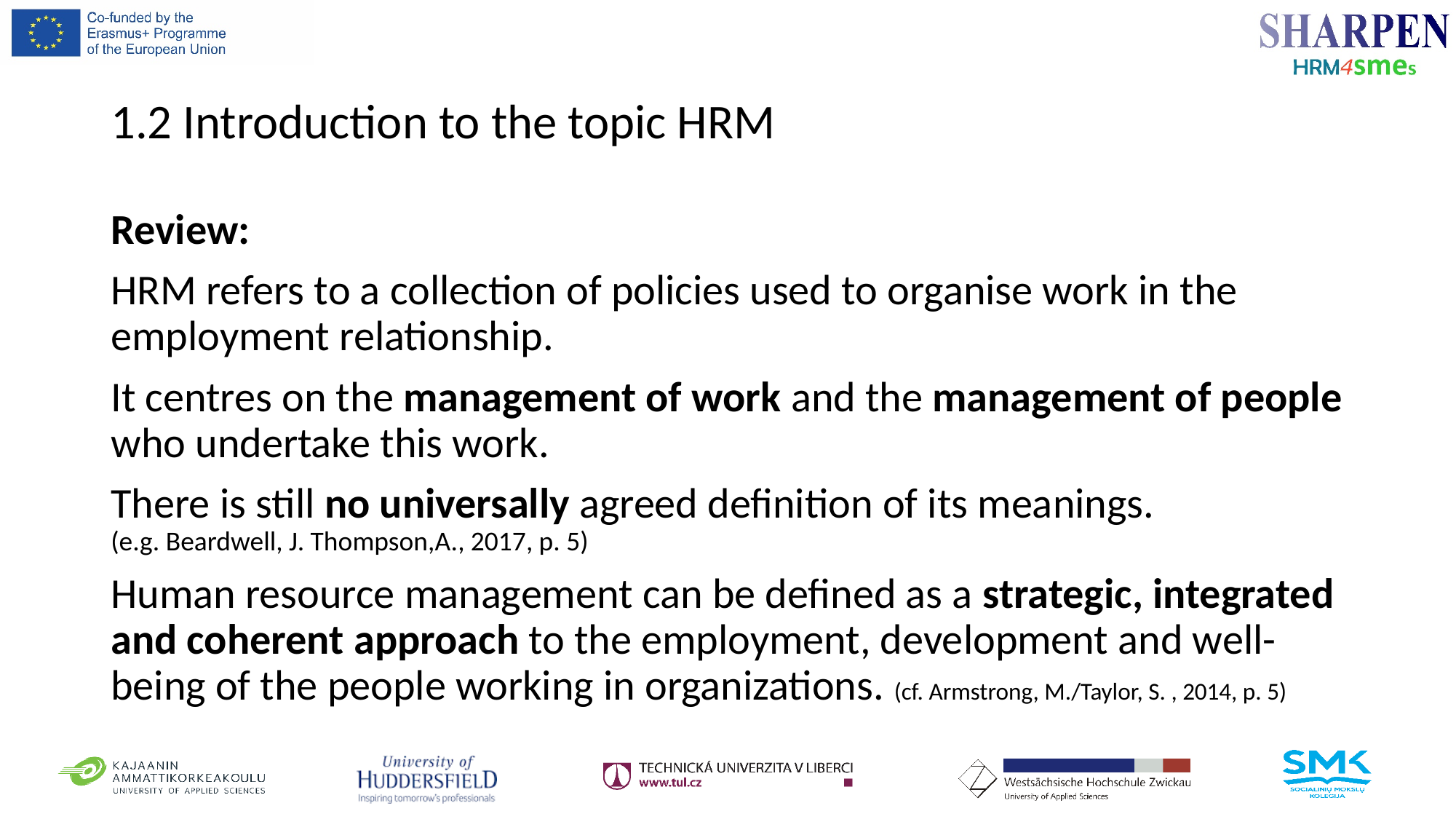

# 1.2 Introduction to the topic HRM
Review:
HRM refers to a collection of policies used to organise work in the employment relationship.
It centres on the management of work and the management of people who undertake this work.
There is still no universally agreed definition of its meanings.
(e.g. Beardwell, J. Thompson,A., 2017, p. 5)
Human resource management can be defined as a strategic, integrated and coherent approach to the employment, development and well-being of the people working in organizations. (cf. Armstrong, M./Taylor, S. , 2014, p. 5)